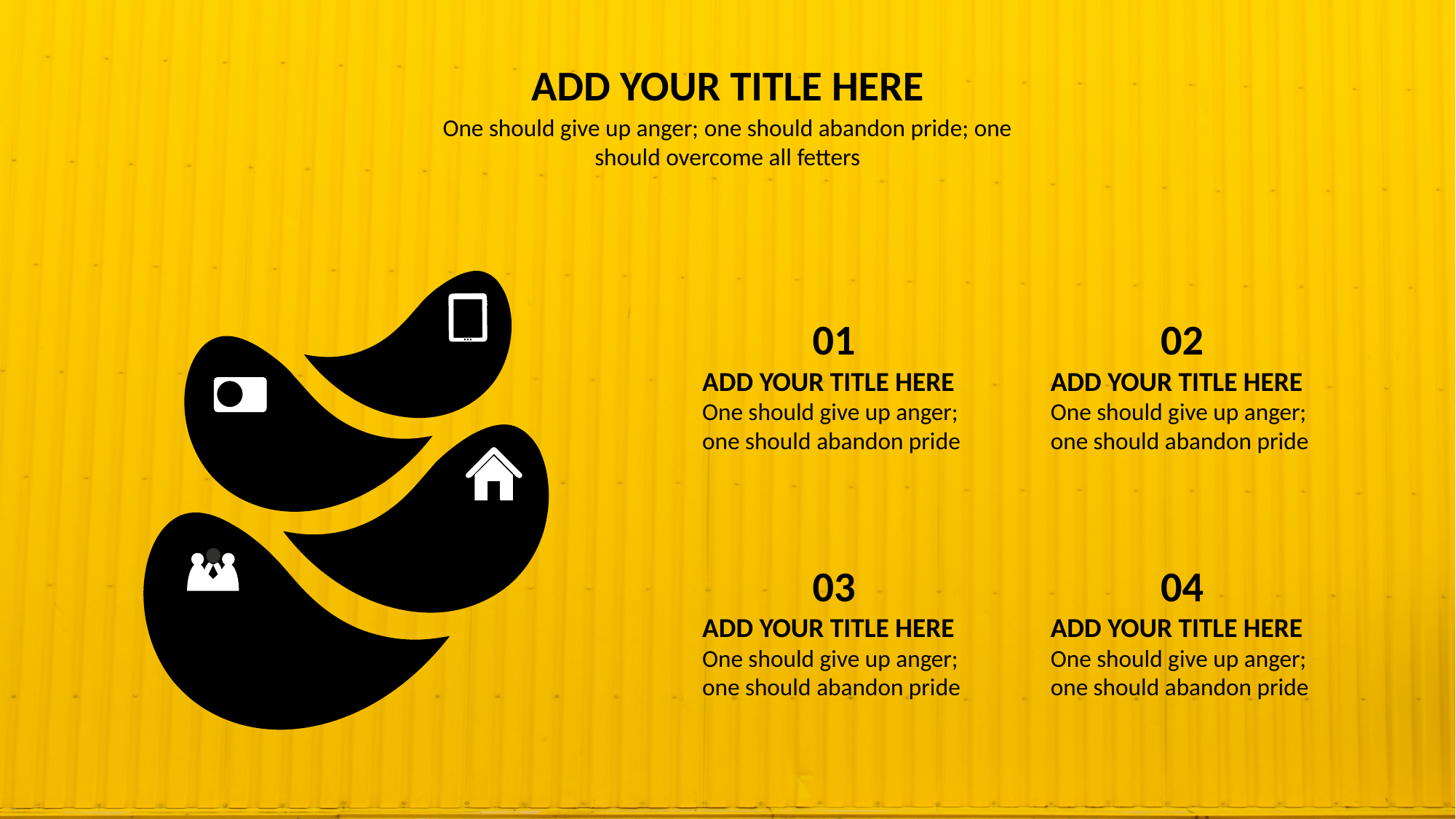

ADD YOUR TITLE HERE
One should give up anger; one should abandon pride; one should overcome all fetters

01
ADD YOUR TITLE HERE
One should give up anger; one should abandon pride
02
ADD YOUR TITLE HERE
One should give up anger; one should abandon pride

03
ADD YOUR TITLE HERE
One should give up anger; one should abandon pride
04
ADD YOUR TITLE HERE
One should give up anger; one should abandon pride